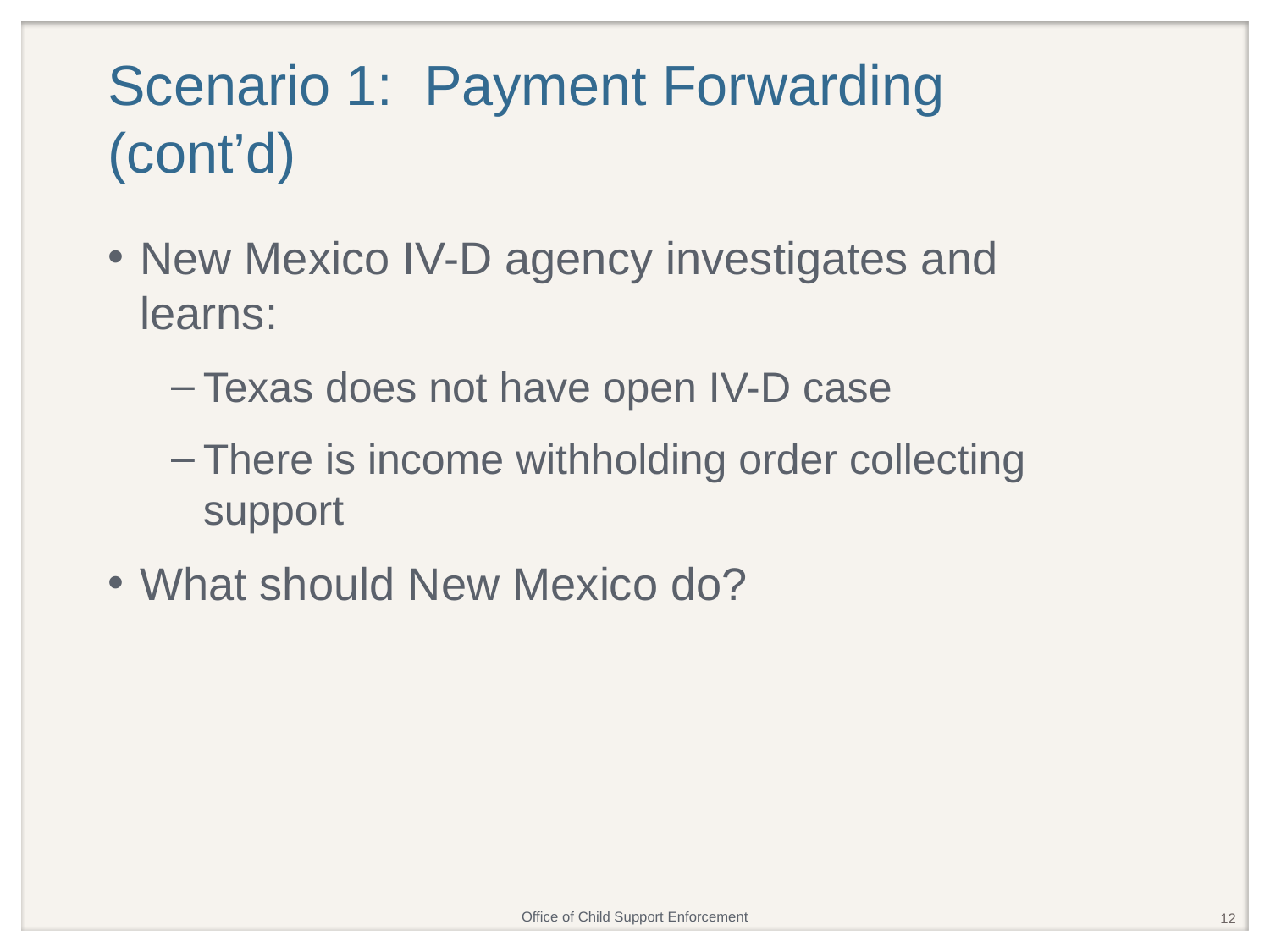

# Scenario 1:  Payment Forwarding (cont’d)
New Mexico IV-D agency investigates and learns:
Texas does not have open IV-D case
There is income withholding order collecting support
What should New Mexico do?

12